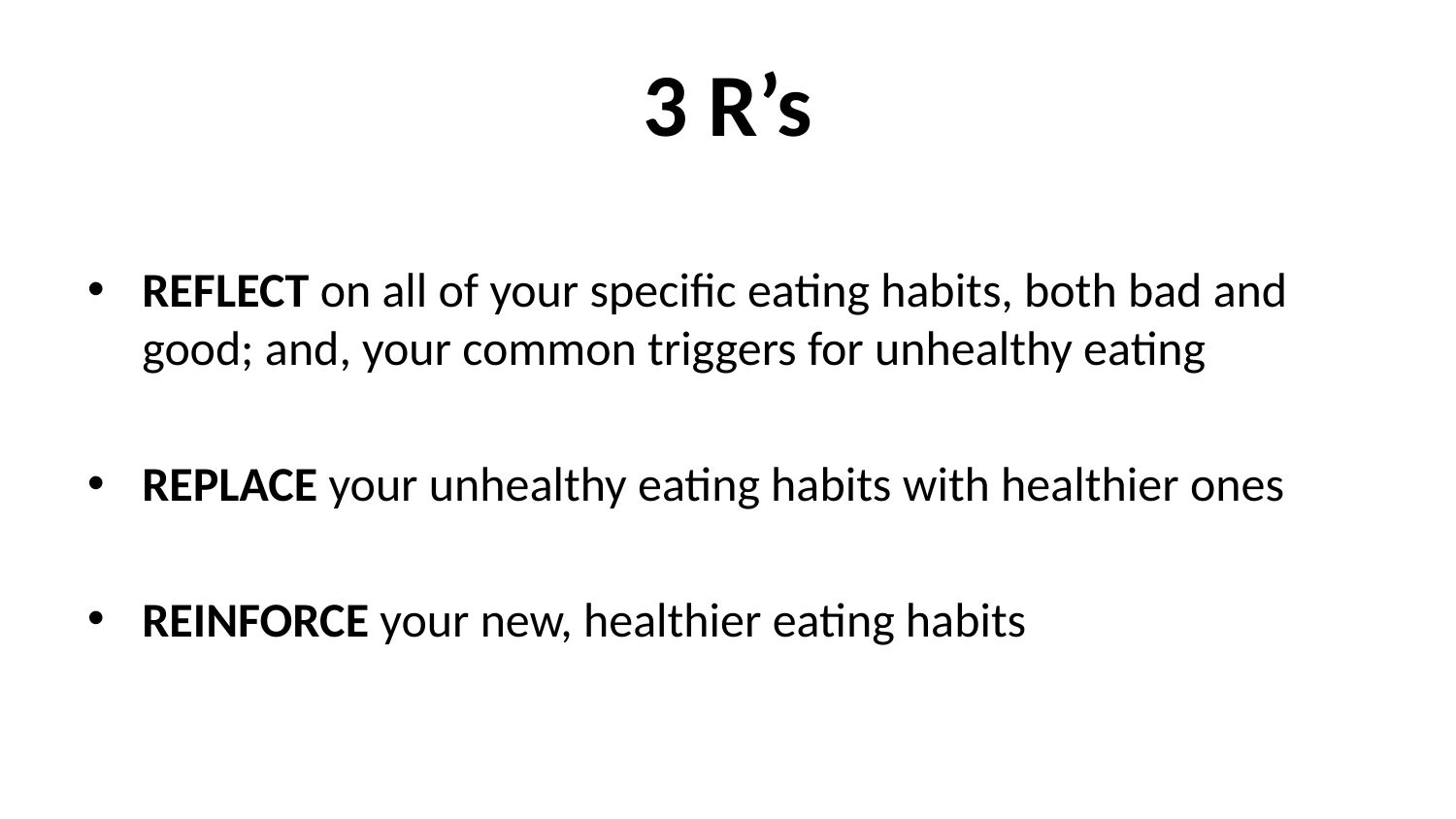

# 3 R’s
REFLECT on all of your specific eating habits, both bad and good; and, your common triggers for unhealthy eating

REPLACE your unhealthy eating habits with healthier ones

REINFORCE your new, healthier eating habits